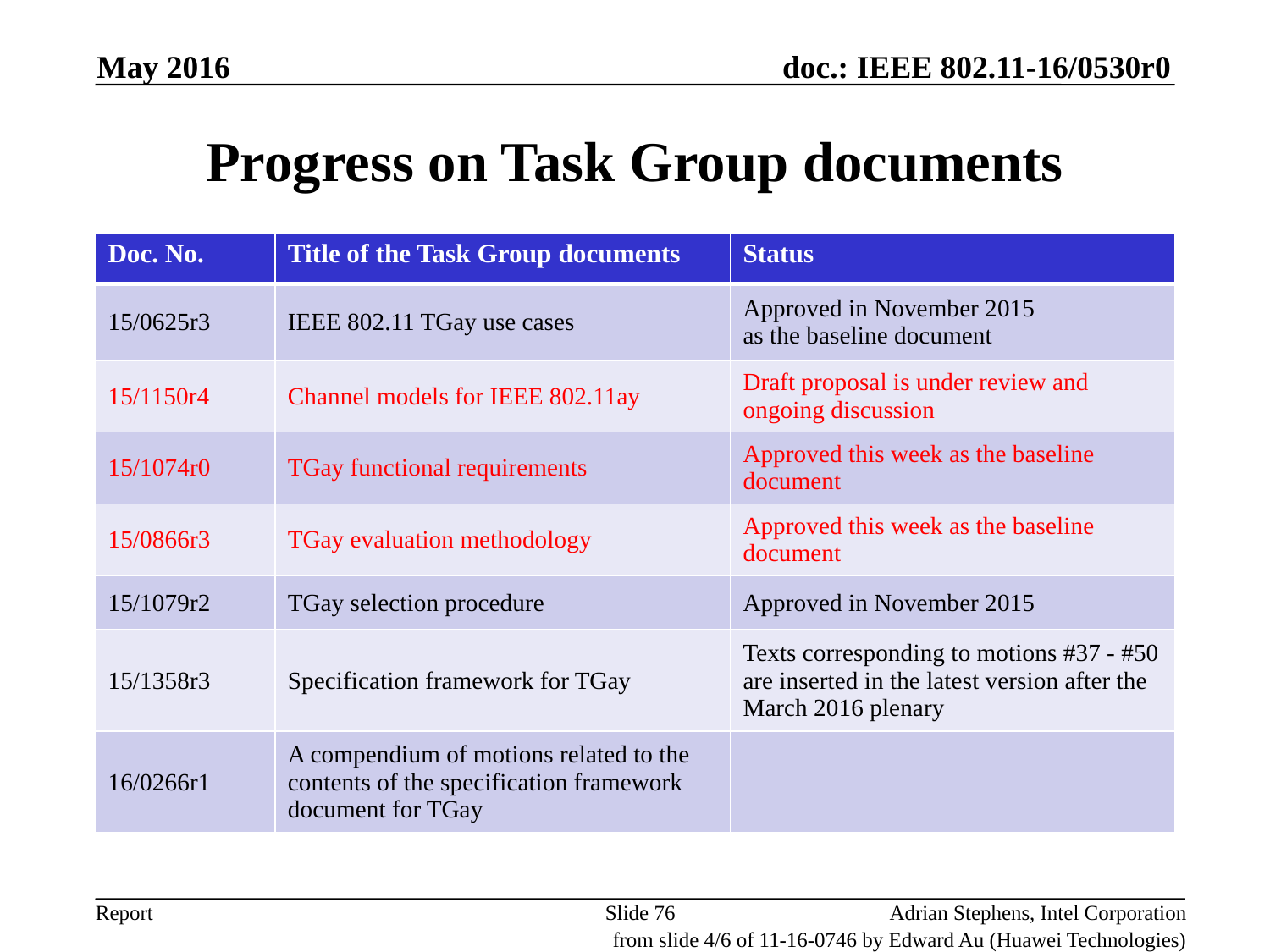

May 2016
Progress on Task Group documents
| Doc. No. | Title of the Task Group documents | Status |
| --- | --- | --- |
| 15/0625r3 | IEEE 802.11 TGay use cases | Approved in November 2015 as the baseline document |
| 15/1150r4 | Channel models for IEEE 802.11ay | Draft proposal is under review and ongoing discussion |
| 15/1074r0 | TGay functional requirements | Approved this week as the baseline document |
| 15/0866r3 | TGay evaluation methodology | Approved this week as the baseline document |
| 15/1079r2 | TGay selection procedure | Approved in November 2015 |
| 15/1358r3 | Specification framework for TGay | Texts corresponding to motions #37 - #50 are inserted in the latest version after the March 2016 plenary |
| 16/0266r1 | A compendium of motions related to the contents of the specification framework document for TGay |  |
Slide 76
Adrian Stephens, Intel Corporation
from slide 4/6 of 11-16-0746 by Edward Au (Huawei Technologies)